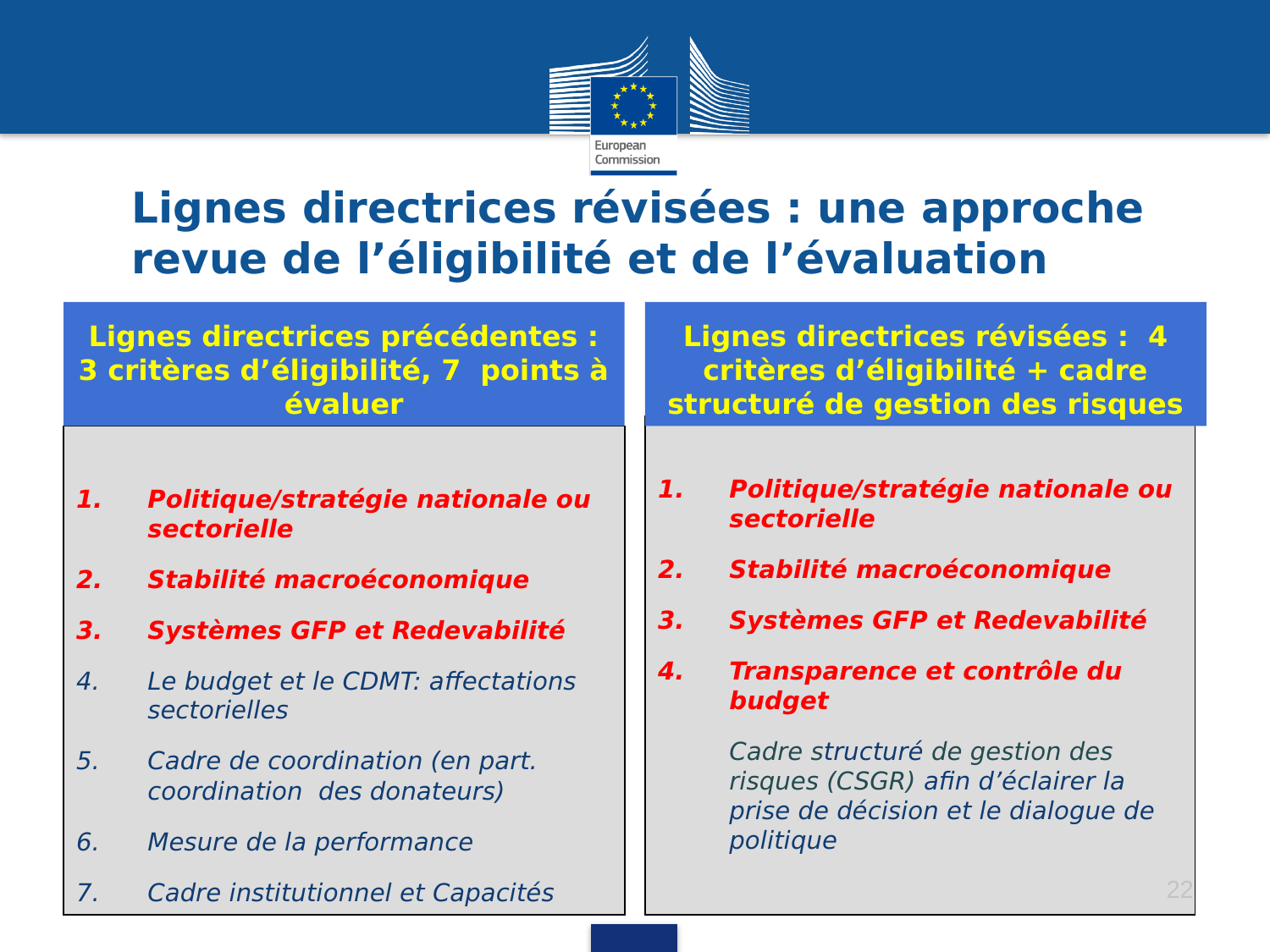

# Lignes directrices révisées : une approche revue de l’éligibilité et de l’évaluation
Lignes directrices précédentes : 3 critères d’éligibilité, 7  points à évaluer
Lignes directrices révisées :  4 critères d’éligibilité + cadre structuré de gestion des risques

Politique/stratégie nationale ou sectorielle
Stabilité macroéconomique
Systèmes GFP et Redevabilité
Transparence et contrôle du budget
	Cadre structuré de gestion des risques (CSGR) afin d’éclairer la prise de décision et le dialogue de politique

Politique/stratégie nationale ou sectorielle
Stabilité macroéconomique
Systèmes GFP et Redevabilité
Le budget et le CDMT: affectations sectorielles
Cadre de coordination (en part. coordination  des donateurs)
Mesure de la performance
Cadre institutionnel et Capacités

22